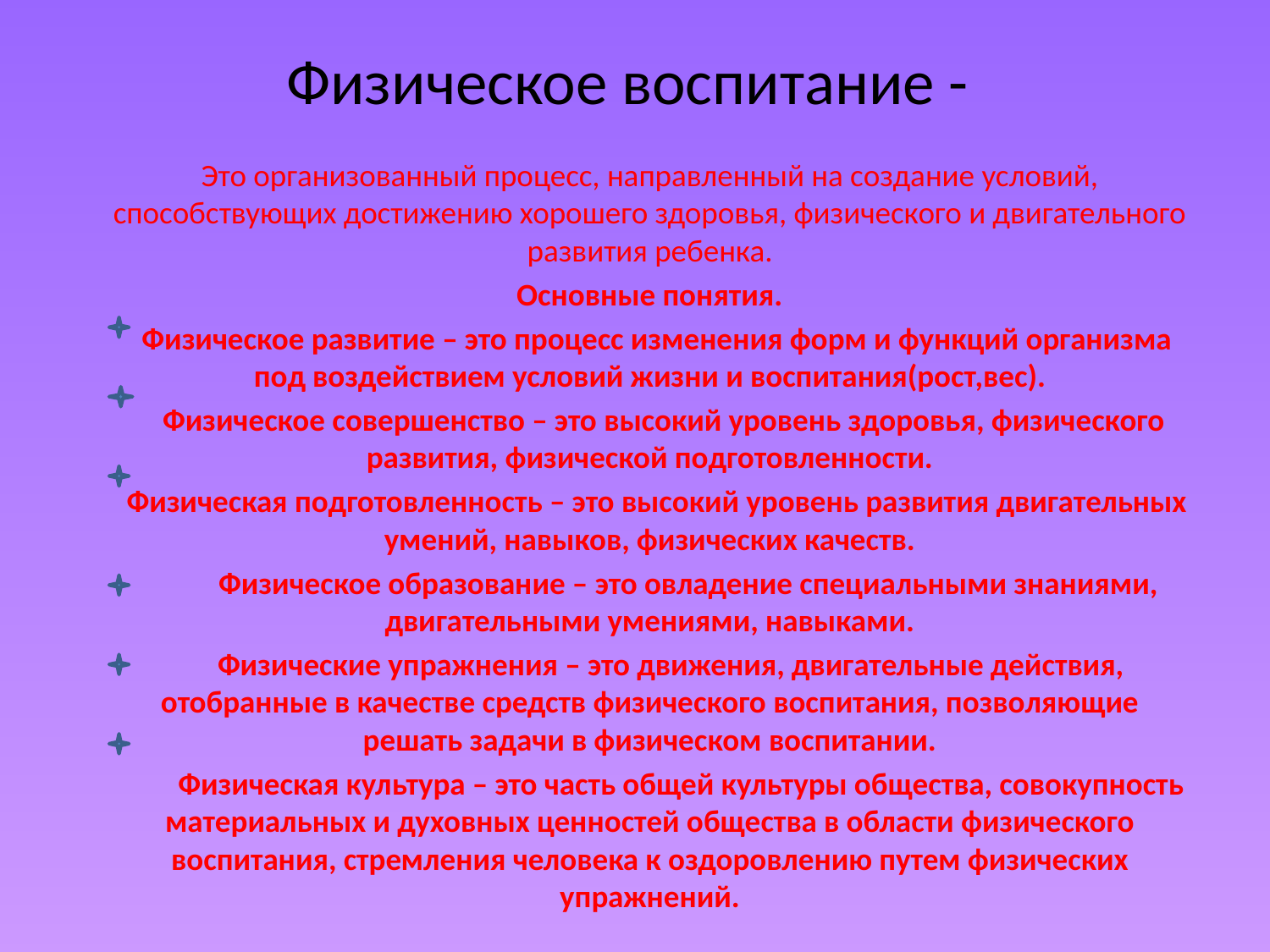

# Физическое воспитание -
Это организованный процесс, направленный на создание условий, способствующих достижению хорошего здоровья, физического и двигательного развития ребенка.
Основные понятия.
  Физическое развитие – это процесс изменения форм и функций организма под воздействием условий жизни и воспитания(рост,вес).
    Физическое совершенство – это высокий уровень здоровья, физического развития, физической подготовленности.
  Физическая подготовленность – это высокий уровень развития двигательных умений, навыков, физических качеств.
           Физическое образование – это овладение специальными знаниями, двигательными умениями, навыками.
      Физические упражнения – это движения, двигательные действия, отобранные в качестве средств физического воспитания, позволяющие решать задачи в физическом воспитании.
         Физическая культура – это часть общей культуры общества, совокупность материальных и духовных ценностей общества в области физического воспитания, стремления человека к оздоровлению путем физических упражнений.